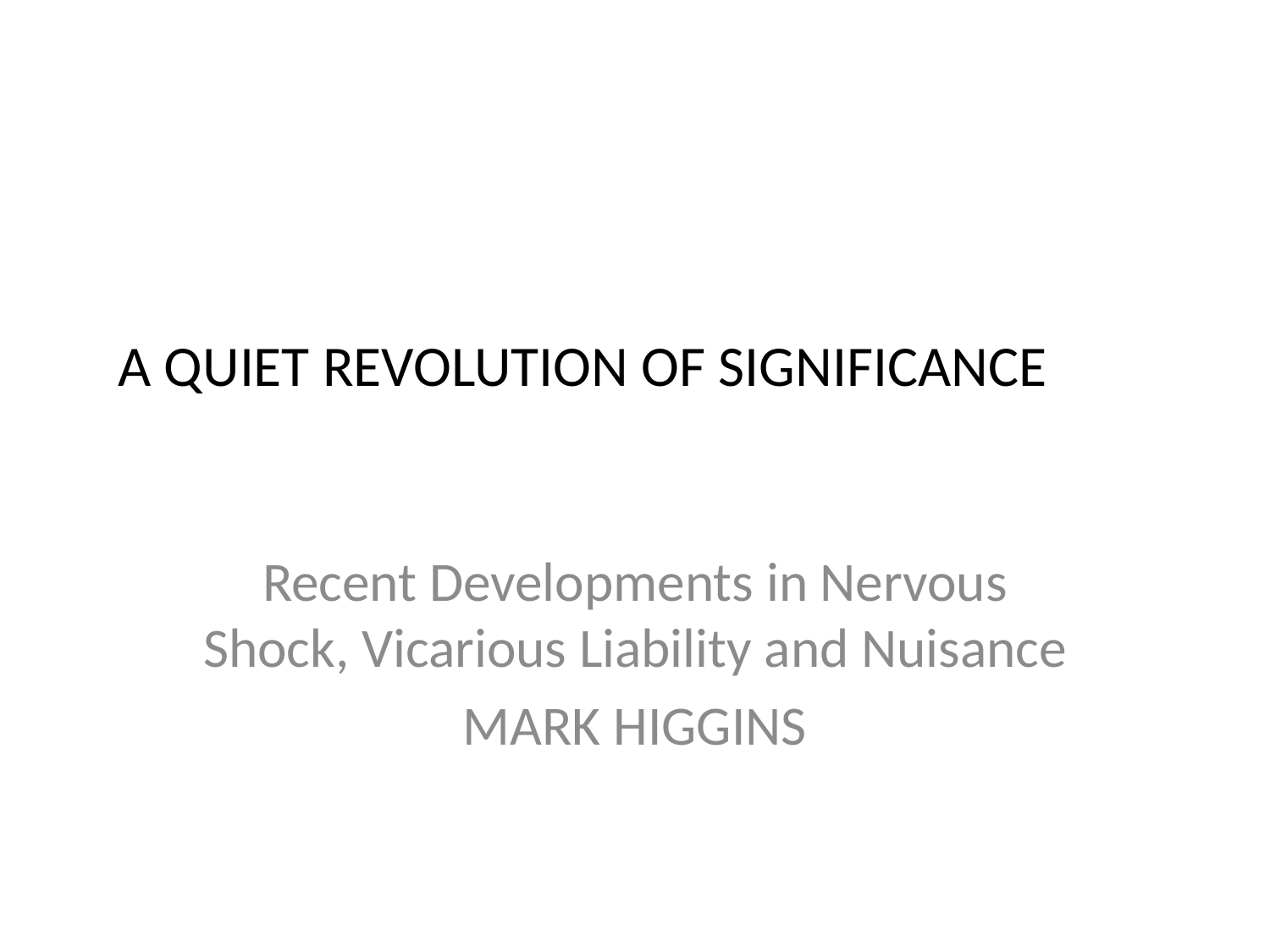

# A QUIET REVOLUTION OF SIGNIFICANCE
Recent Developments in Nervous Shock, Vicarious Liability and Nuisance
MARK HIGGINS